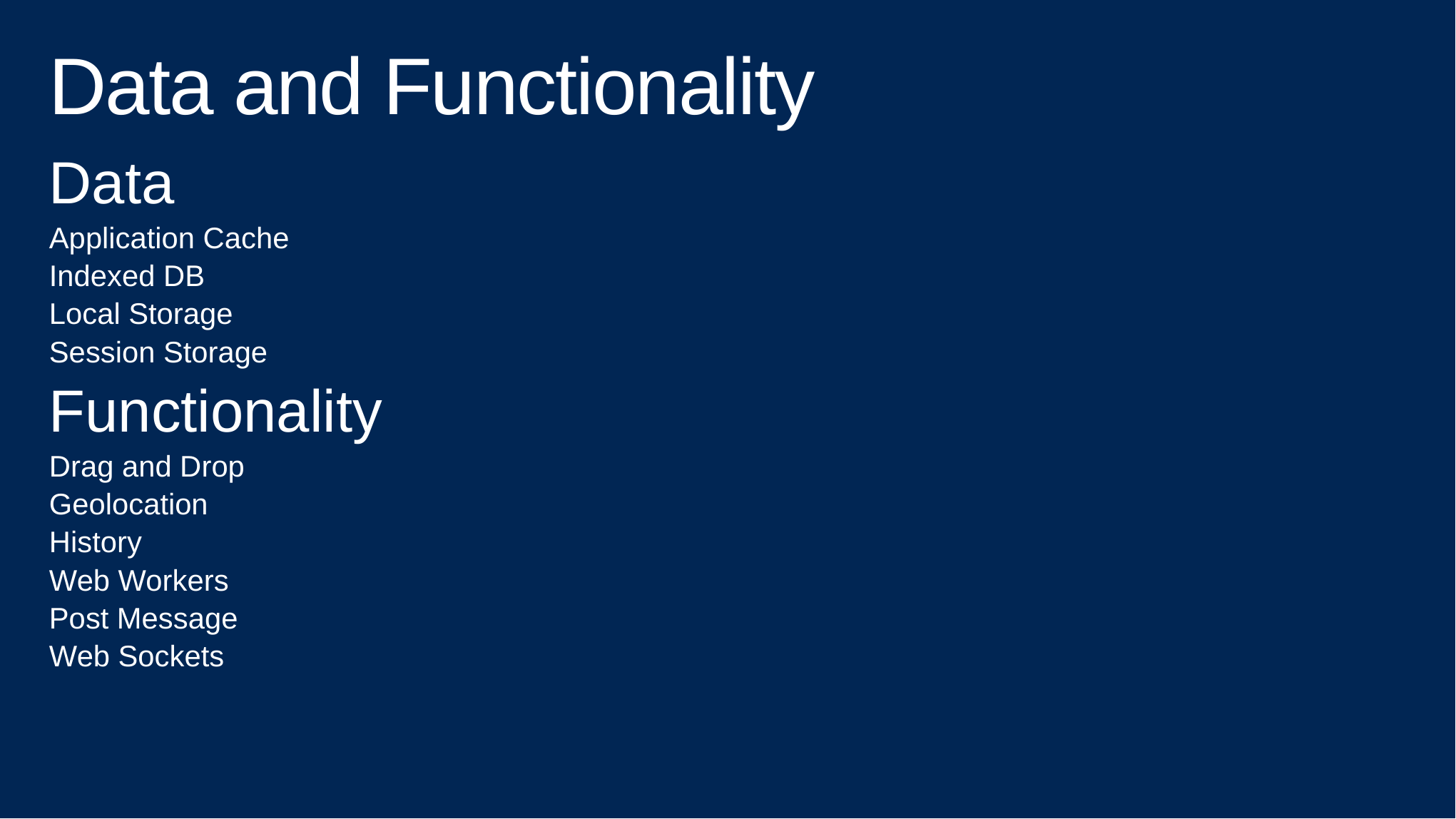

# Data and Functionality
Data
Application Cache
Indexed DB
Local Storage
Session Storage
Functionality
Drag and Drop
Geolocation
History
Web Workers
Post Message
Web Sockets